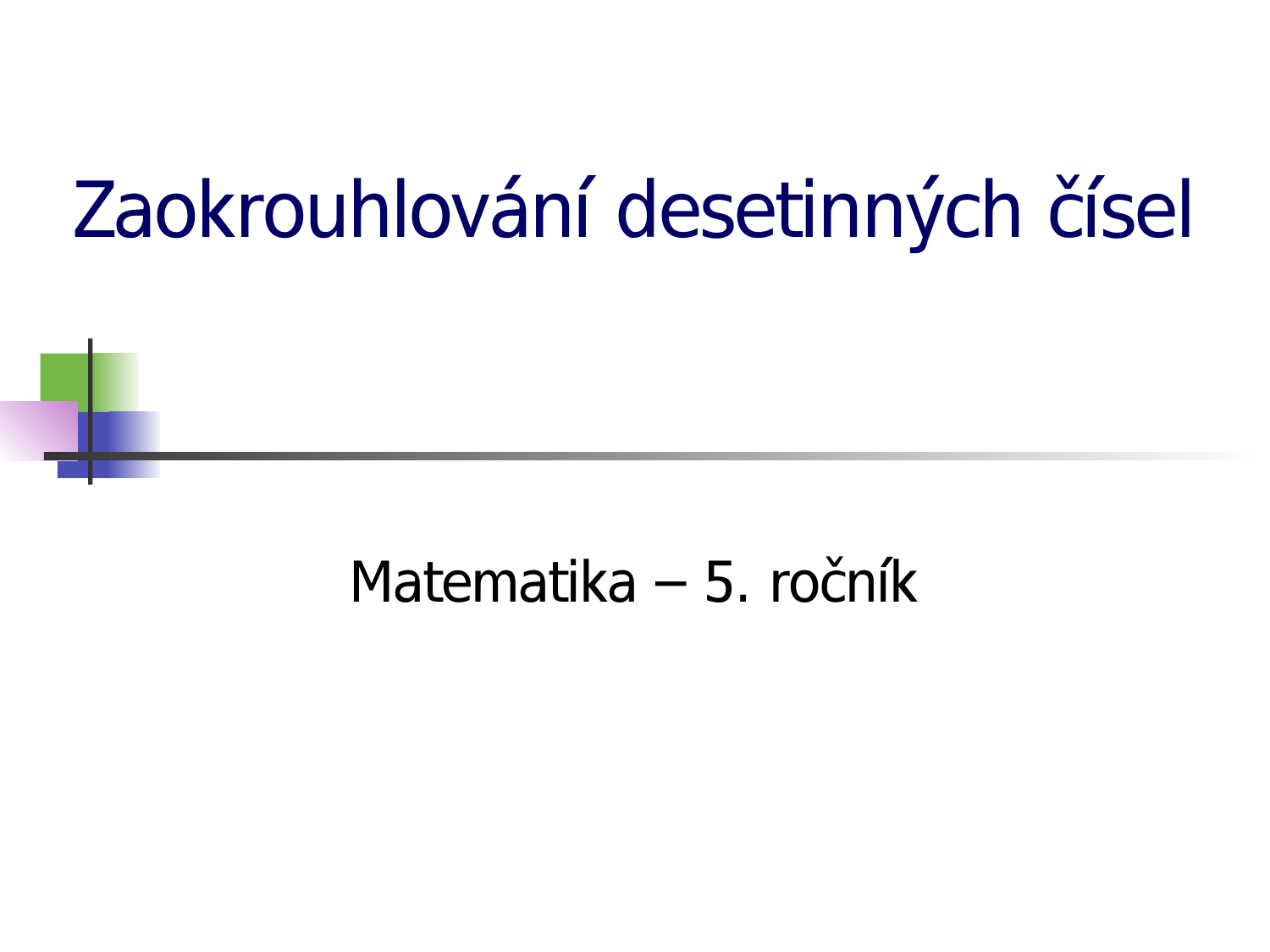

# Zaokrouhlování desetinných čísel
Matematika – 5. ročník